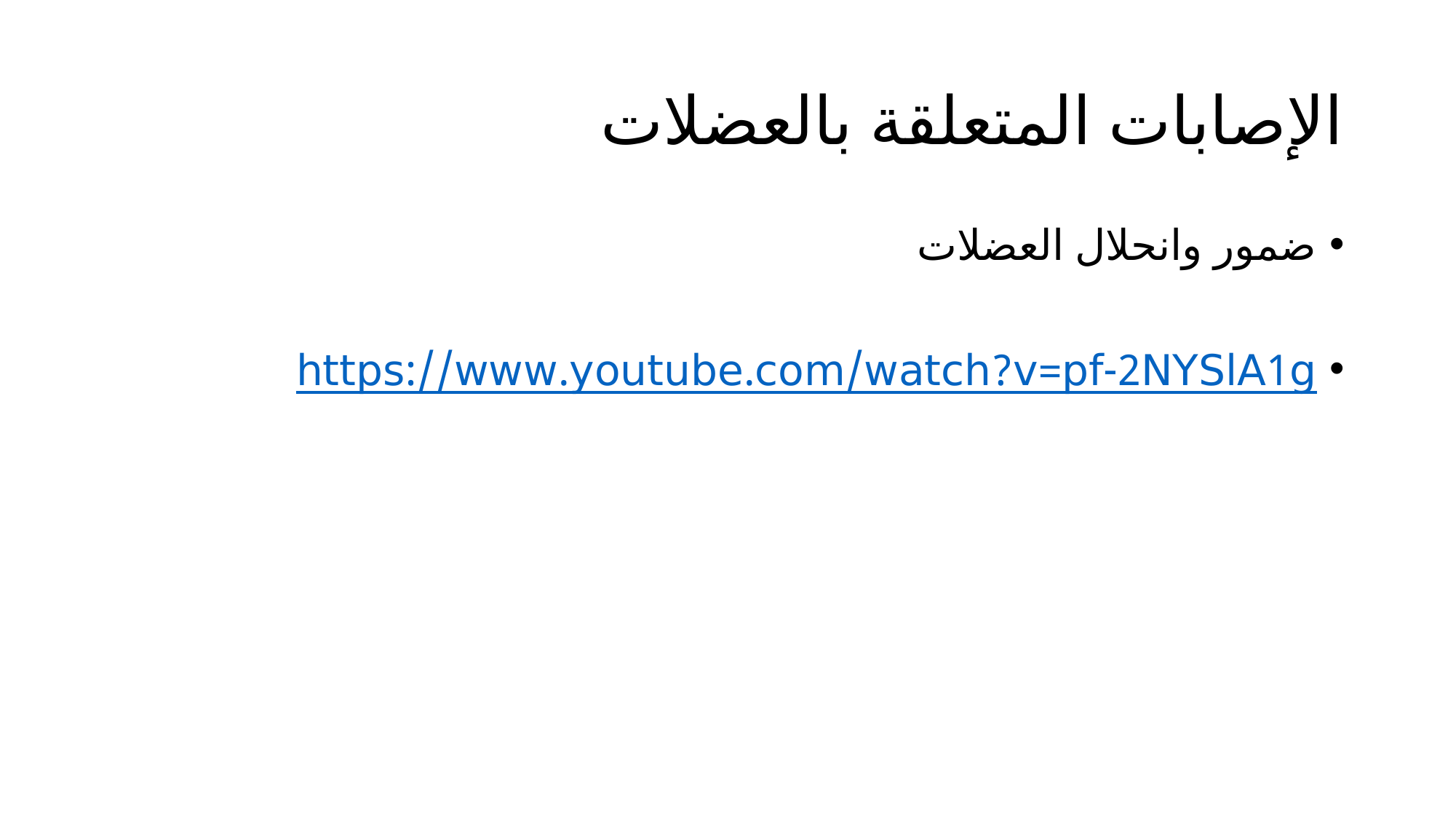

# الإصابات المتعلقة بالعضلات
ضمور وانحلال العضلات

https://www.youtube.com/watch?v=pf-2NYSlA1g